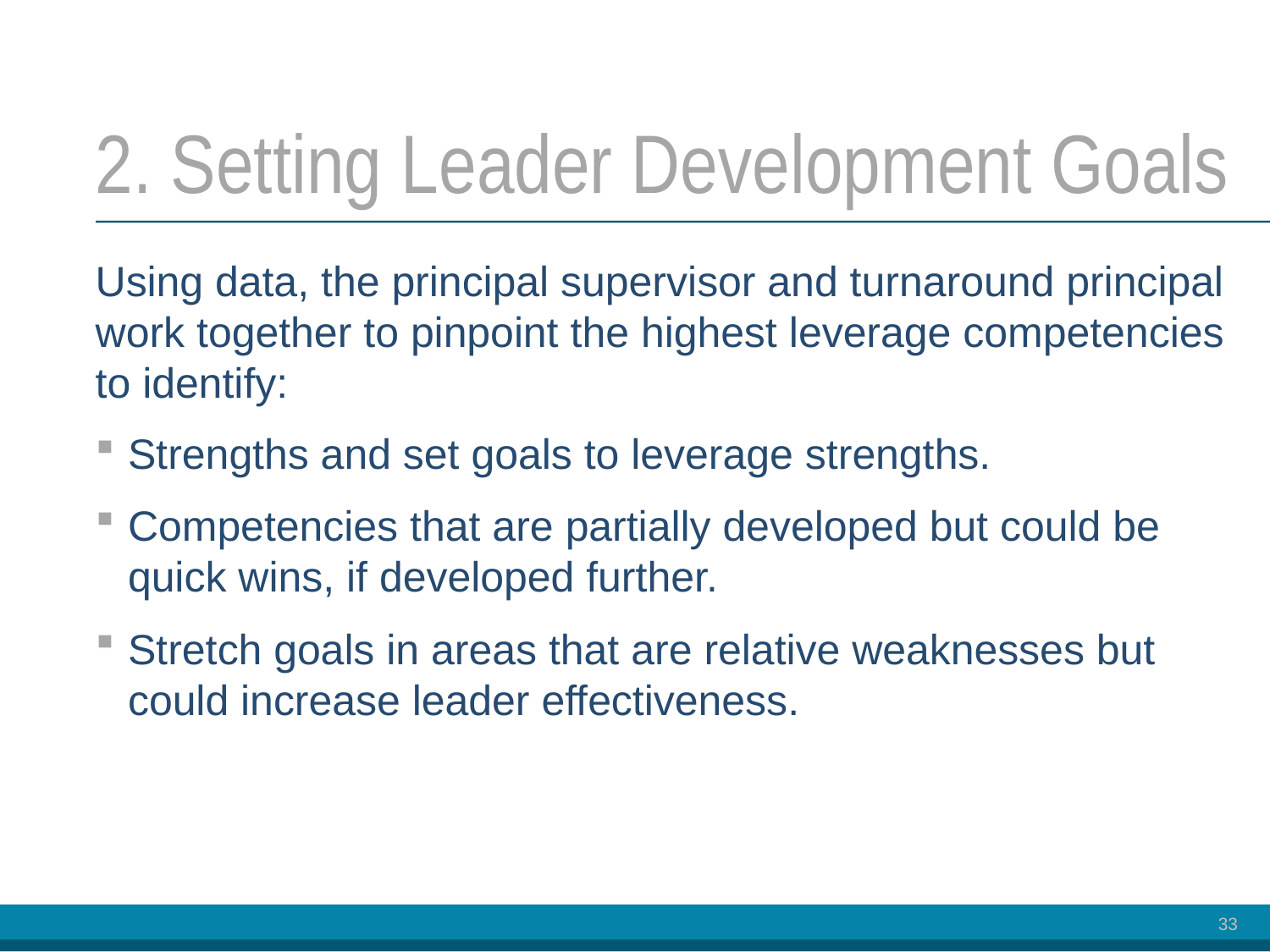

# 2. Setting Leader Development Goals
Using data, the principal supervisor and turnaround principal work together to pinpoint the highest leverage competencies to identify:
Strengths and set goals to leverage strengths.
Competencies that are partially developed but could be quick wins, if developed further.
Stretch goals in areas that are relative weaknesses but could increase leader effectiveness.
33